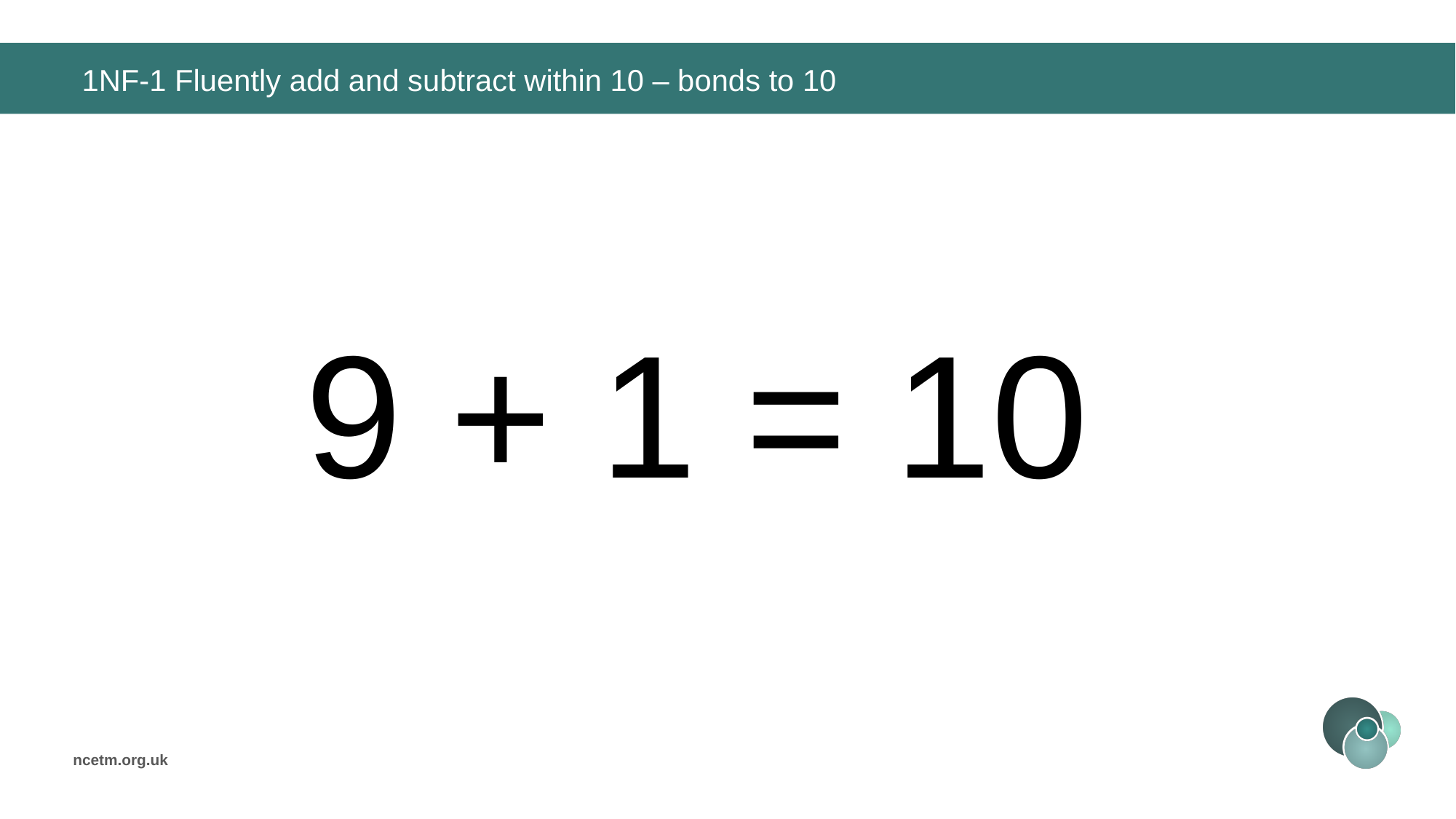

# 1NF-1 Fluently add and subtract within 10 – bonds to 10
9 + 1 =
10